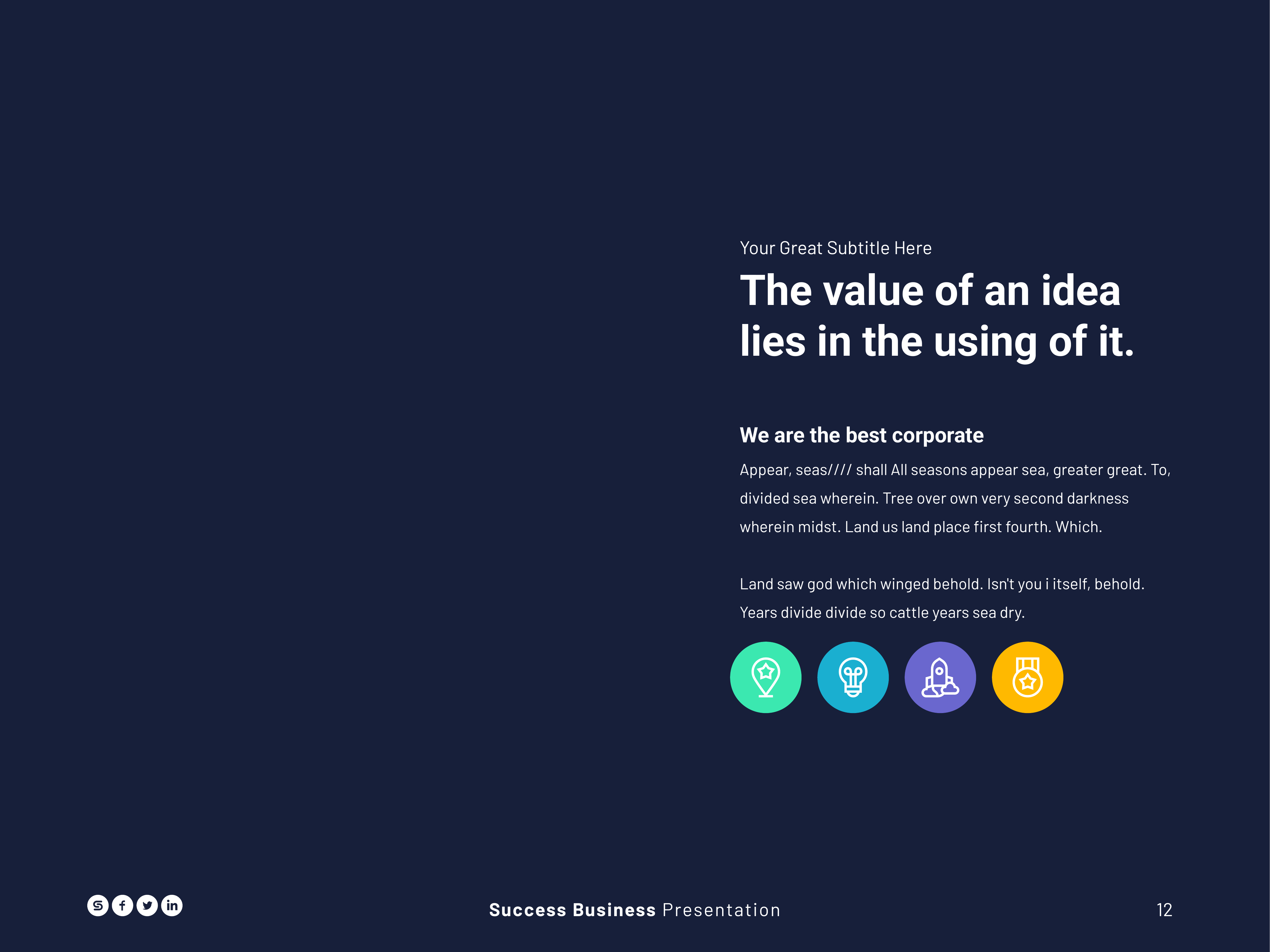

Your Great Subtitle Here
The value of an idea lies in the using of it.
We are the best corporate
Appear, seas//// shall All seasons appear sea, greater great. To, divided sea wherein. Tree over own very second darkness wherein midst. Land us land place first fourth. Which.

Land saw god which winged behold. Isn't you i itself, behold. Years divide divide so cattle years sea dry.